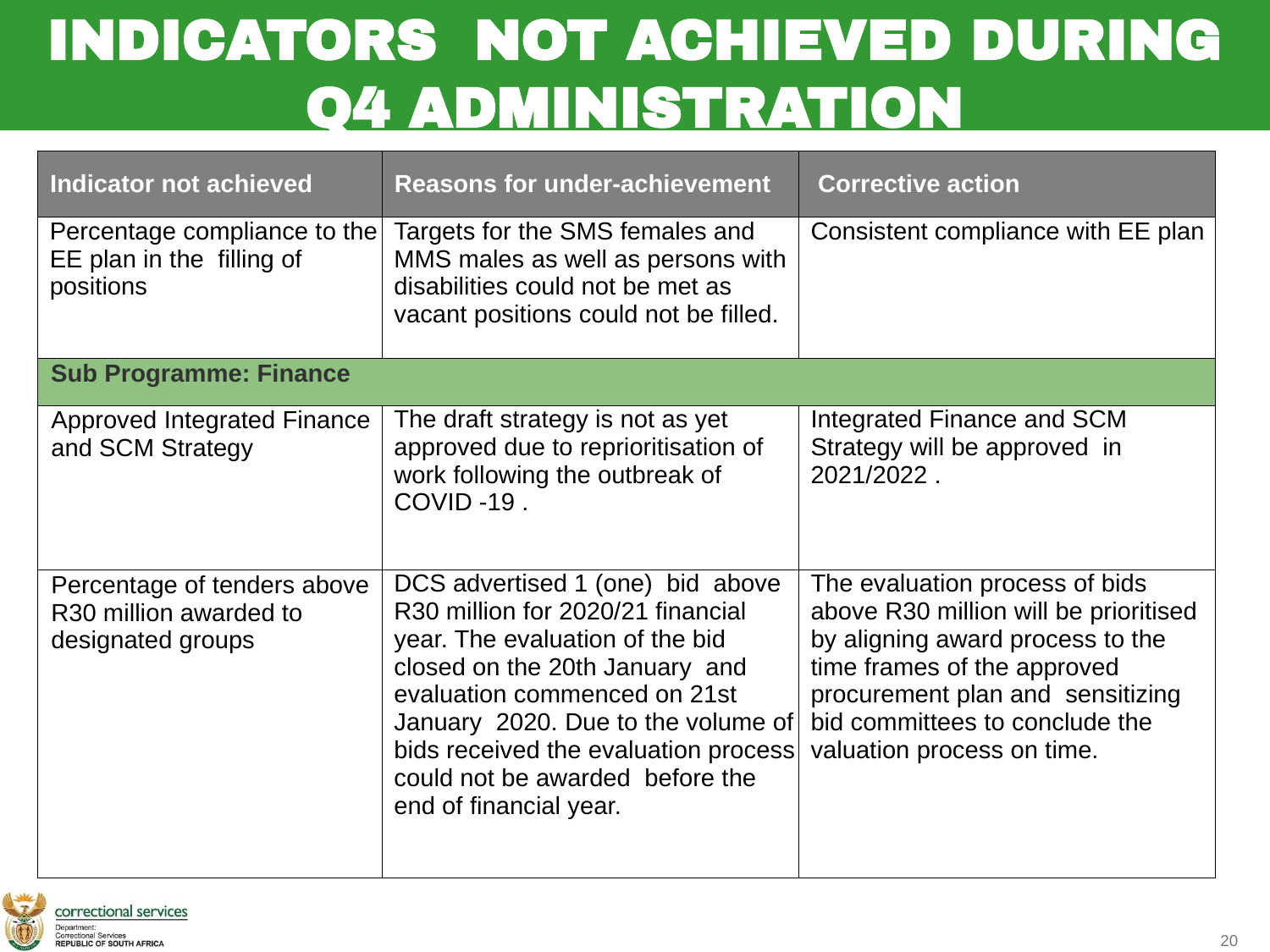

INDICATORS  NOT ACHIEVED DURING Q4 ADMINISTRATION
| Indicator not achieved | Reasons for under-achievement | Corrective action |
| --- | --- | --- |
| Percentage compliance to the EE plan in the filling of positions | Targets for the SMS females and MMS males as well as persons with disabilities could not be met as vacant positions could not be filled. | Consistent compliance with EE plan |
| Sub Programme: Finance |  |  |
| Approved Integrated Finance and SCM Strategy | The draft strategy is not as yet approved due to reprioritisation of work following the outbreak of COVID -19 . | Integrated Finance and SCM Strategy will be approved in 2021/2022 . |
| Percentage of tenders above R30 million awarded to designated groups | DCS advertised 1 (one) bid above R30 million for 2020/21 financial year. The evaluation of the bid closed on the 20th January and evaluation commenced on 21st January 2020. Due to the volume of bids received the evaluation process could not be awarded before the end of financial year. | The evaluation process of bids above R30 million will be prioritised by aligning award process to the time frames of the approved procurement plan and sensitizing bid committees to conclude the valuation process on time. |